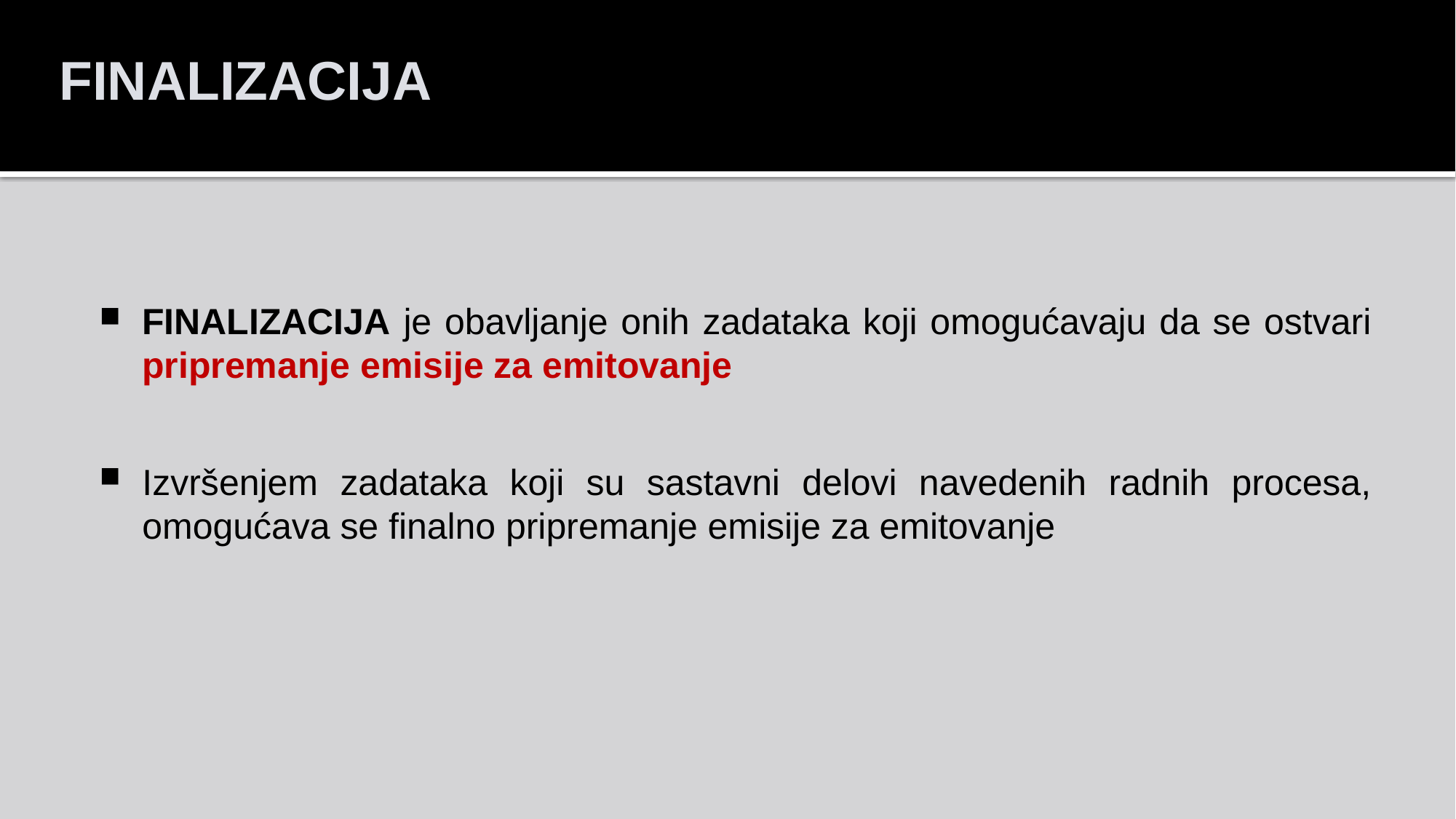

FINALIZACIJA

FINALIZACIJA je obavljanje onih zadataka koji omogućavaju da se ostvari pripremanje emisije za emitovanje

Izvršenjem zadataka koji su sastavni delovi navedenih radnih procesa, omogućava se finalno pripremanje emisije za emitovanje